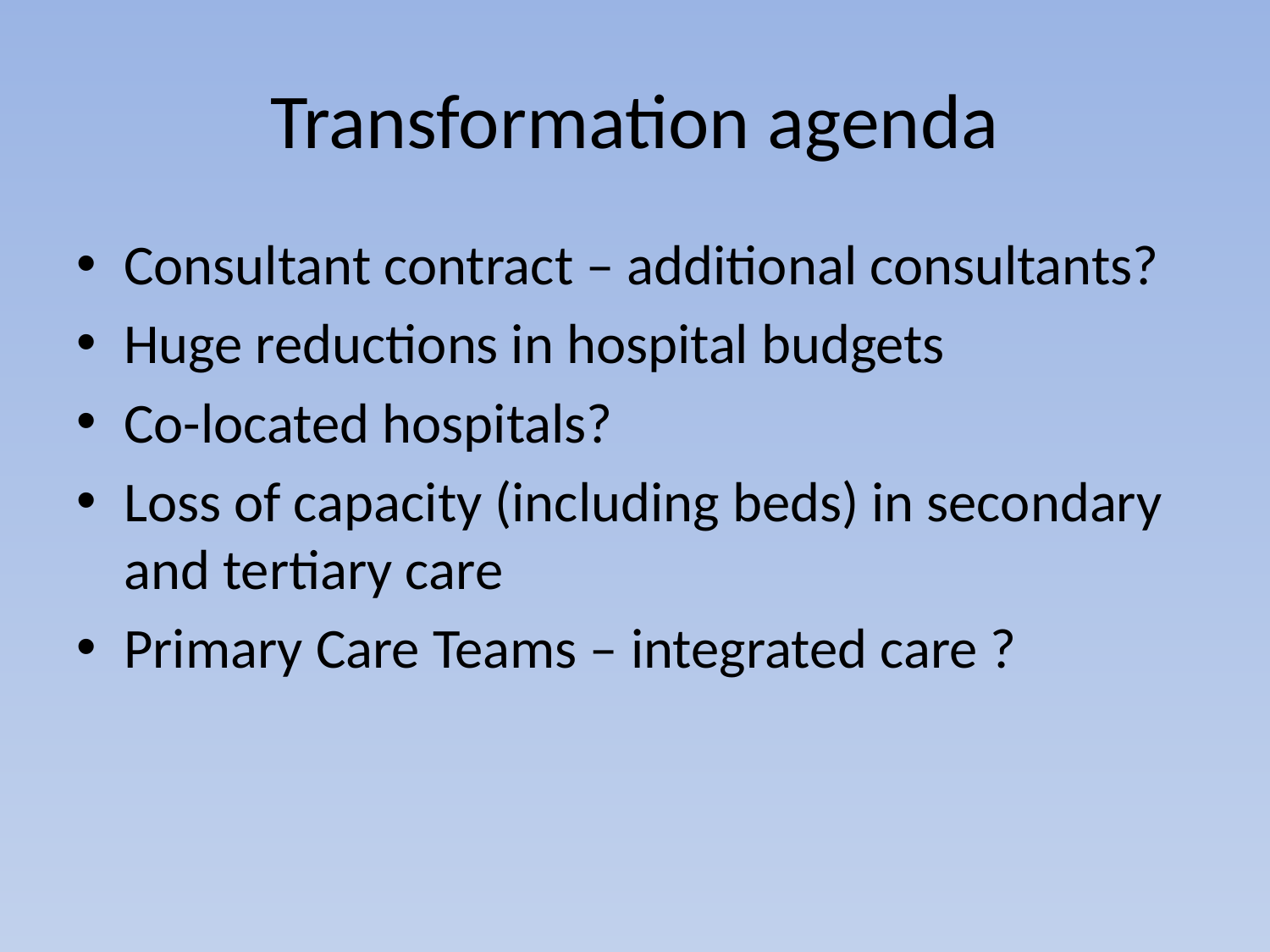

# Transformation agenda
Consultant contract – additional consultants?
Huge reductions in hospital budgets
Co-located hospitals?
Loss of capacity (including beds) in secondary and tertiary care
Primary Care Teams – integrated care ?